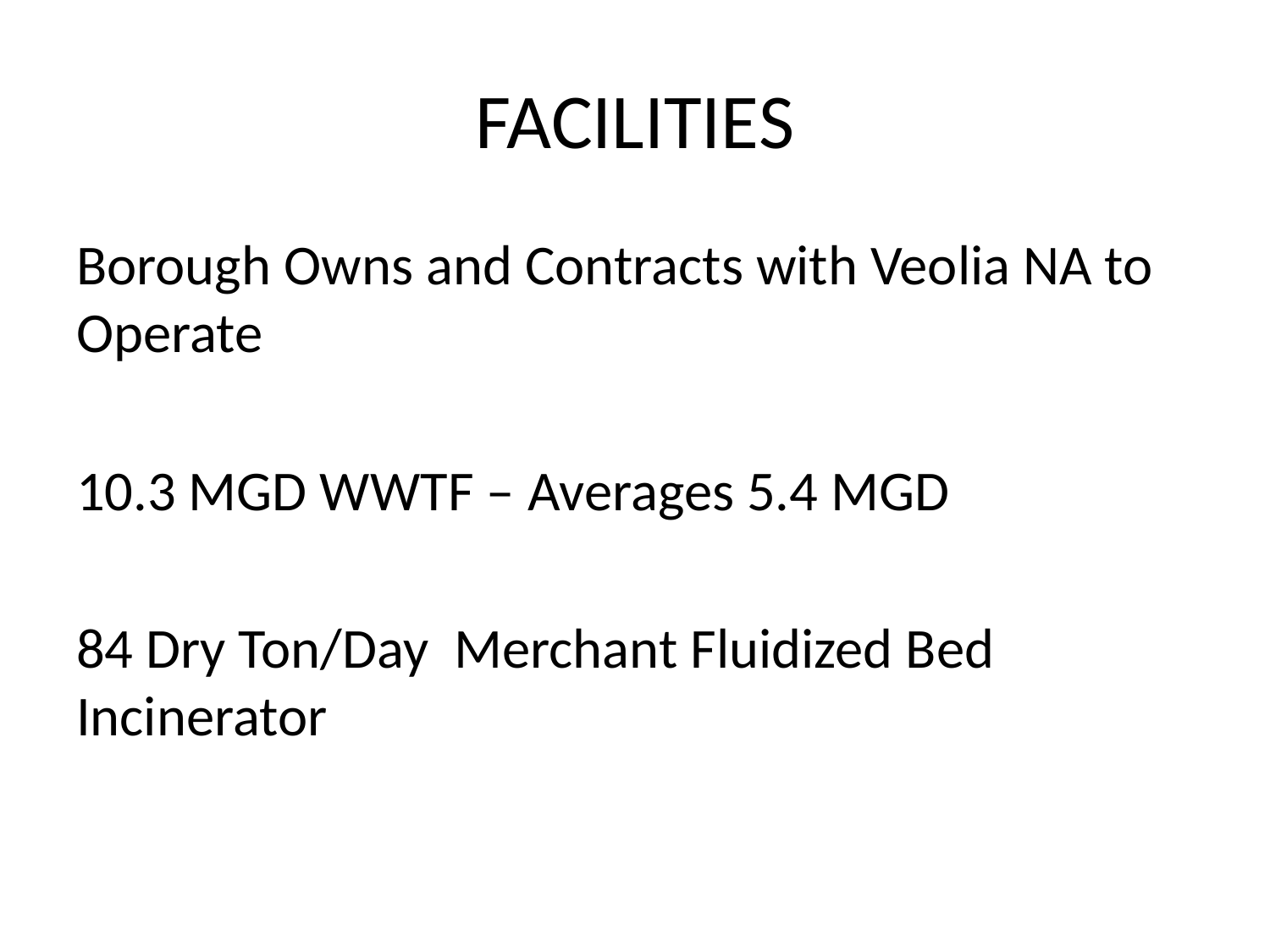

# FACILITIES
Borough Owns and Contracts with Veolia NA to Operate

10.3 MGD WWTF – Averages 5.4 MGD

84 Dry Ton/Day  Merchant Fluidized Bed Incinerator